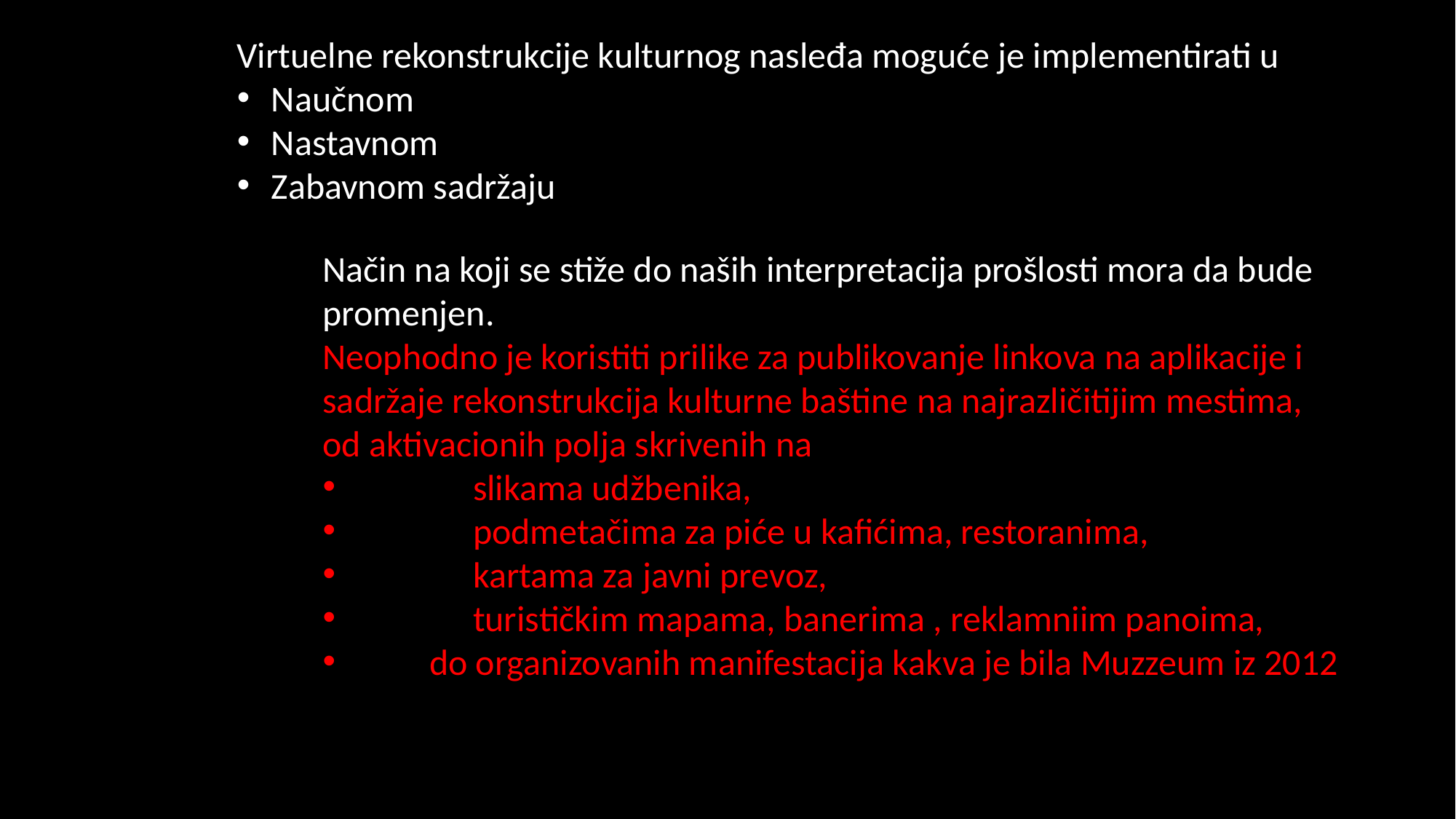

Virtuelne rekonstrukcije kulturnog nasleđa moguće je implementirati u
Naučnom
Nastavnom
Zabavnom sadržaju
Način na koji se stiže do naših interpretacija prošlosti mora da bude promenjen.
Neophodno je koristiti prilike za publikovanje linkova na aplikacije i sadržaje rekonstrukcija kulturne baštine na najrazličitijim mestima,
od aktivacionih polja skrivenih na
	slikama udžbenika,
	podmetačima za piće u kafićima, restoranima,
	kartama za javni prevoz,
	turističkim mapama, banerima , reklamniim panoima,
        do organizovanih manifestacija kakva je bila Muzzeum iz 2012